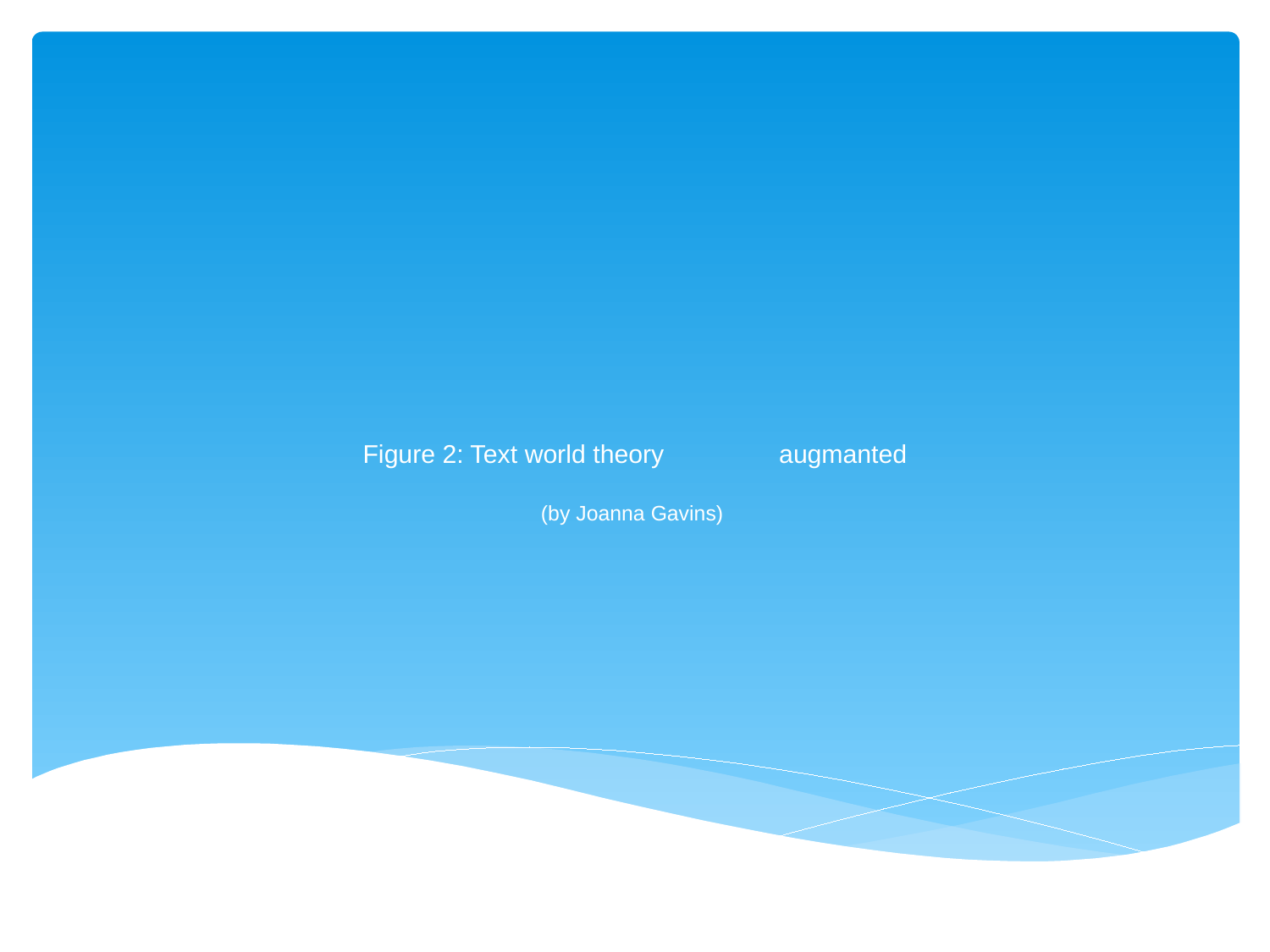

# Figure 2: Text world theory                augmanted (by Joanna Gavins)